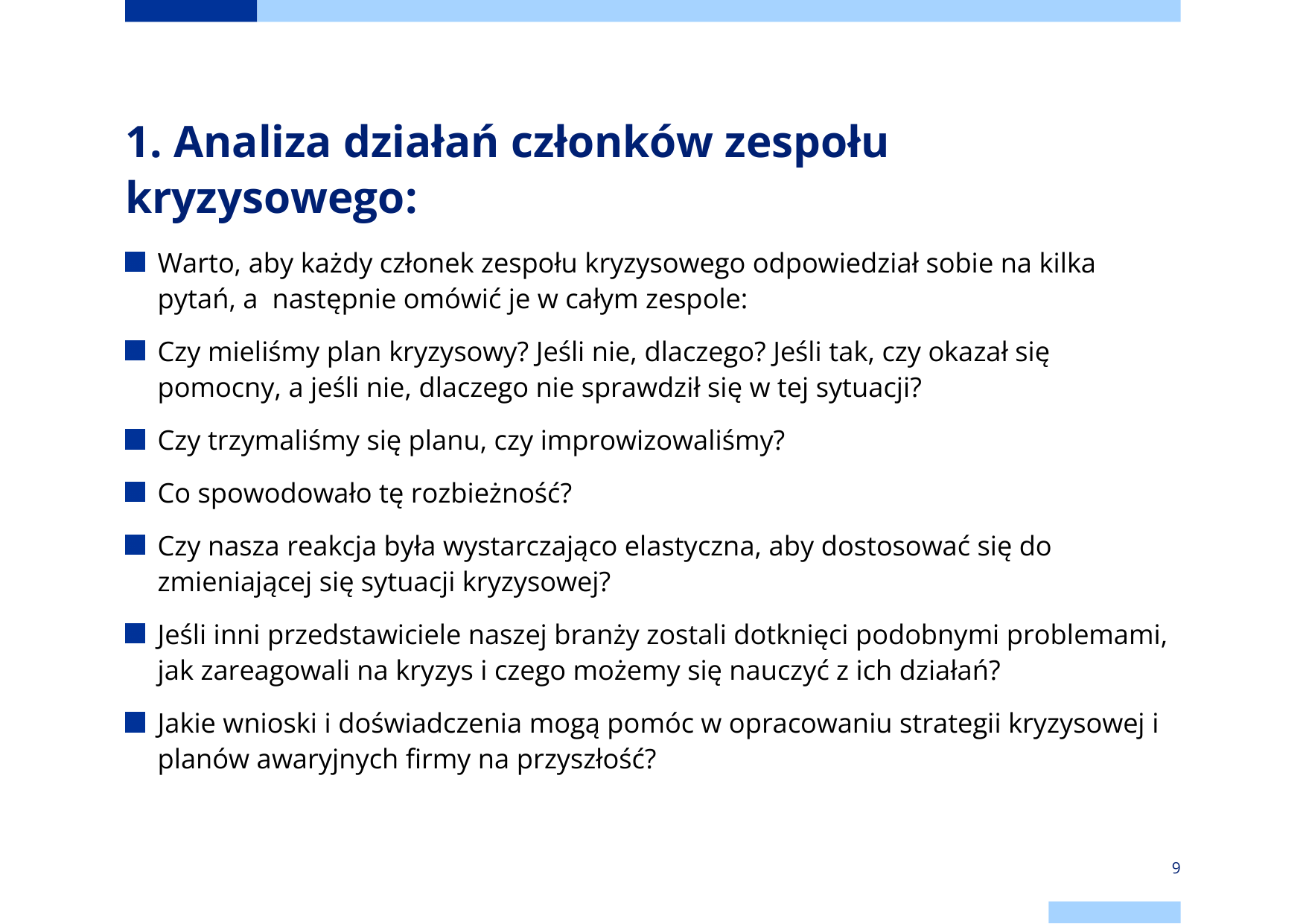

# 1. Analiza działań członków zespołu kryzysowego:
Warto, aby każdy członek zespołu kryzysowego odpowiedział sobie na kilka pytań, a  następnie omówić je w całym zespole:
Czy mieliśmy plan kryzysowy? Jeśli nie, dlaczego? Jeśli tak, czy okazał się pomocny, a jeśli nie, dlaczego nie sprawdził się w tej sytuacji?
Czy trzymaliśmy się planu, czy improwizowaliśmy?
Co spowodowało tę rozbieżność?
Czy nasza reakcja była wystarczająco elastyczna, aby dostosować się do zmieniającej się sytuacji kryzysowej?
Jeśli inni przedstawiciele naszej branży zostali dotknięci podobnymi problemami, jak zareagowali na kryzys i czego możemy się nauczyć z ich działań?
Jakie wnioski i doświadczenia mogą pomóc w opracowaniu strategii kryzysowej i planów awaryjnych firmy na przyszłość?
9